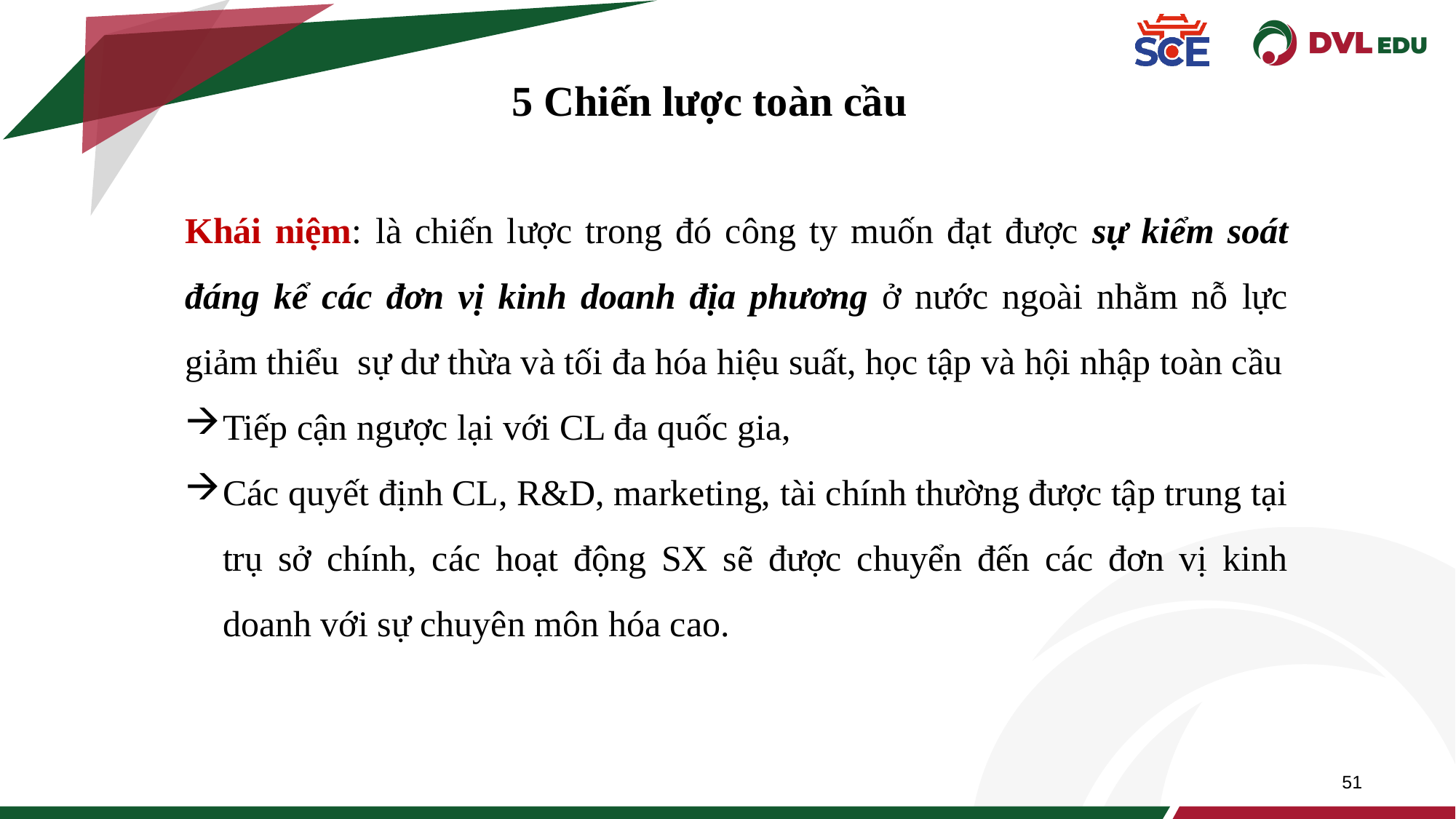

51
5 Chiến lược toàn cầu
Khái niệm: là chiến lược trong đó công ty muốn đạt được sự kiểm soát đáng kể các đơn vị kinh doanh địa phương ở nước ngoài nhằm nỗ lực giảm thiểu  sự dư thừa và tối đa hóa hiệu suất, học tập và hội nhập toàn cầu
Tiếp cận ngược lại với CL đa quốc gia,
Các quyết định CL, R&D, marketing, tài chính thường được tập trung tại trụ sở chính, các hoạt động SX sẽ được chuyển đến các đơn vị kinh doanh với sự chuyên môn hóa cao.
51